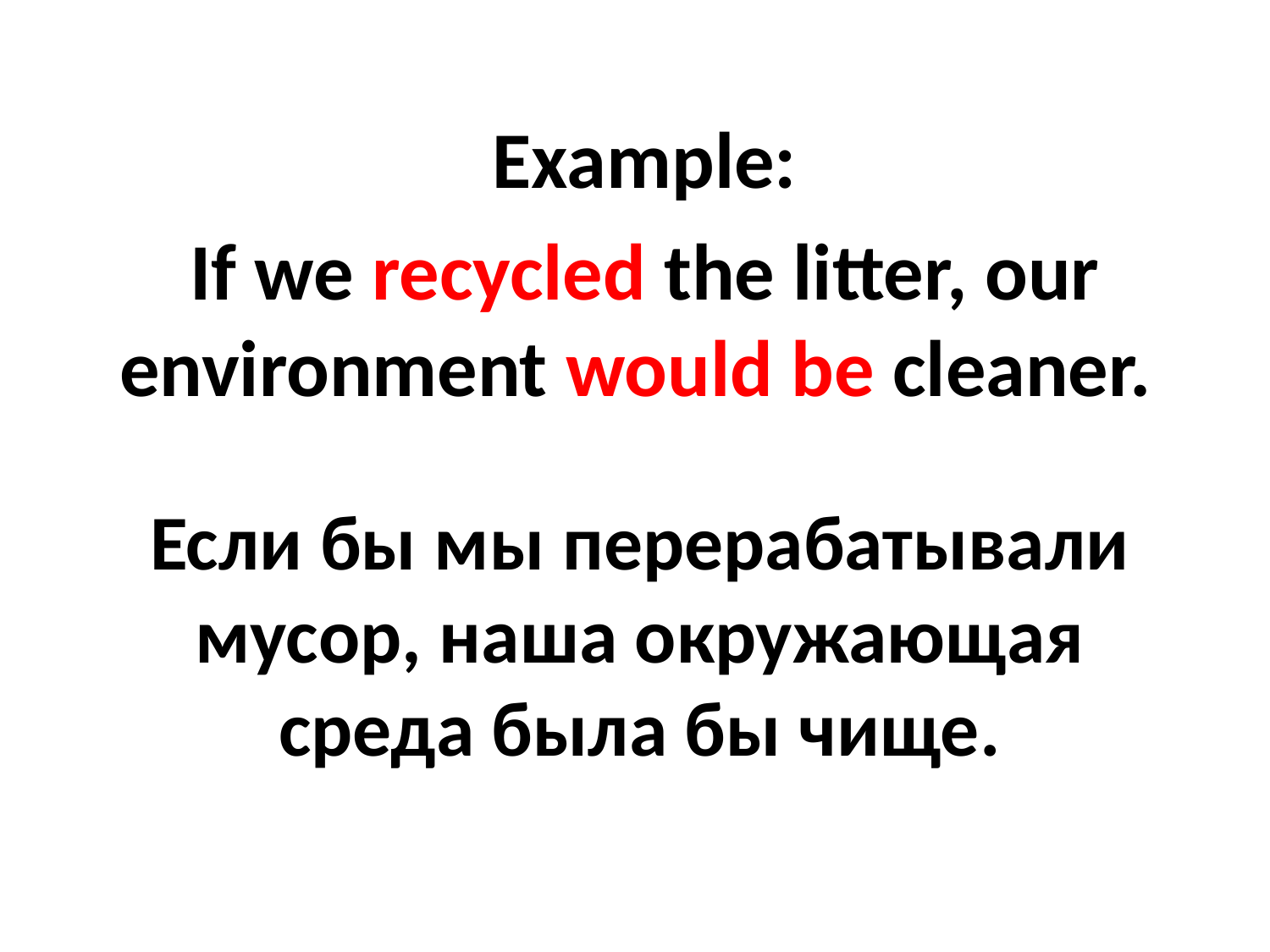

Example:
If we recycled the litter, our environment would be cleaner.
# Если бы мы перерабатывали мусор, наша окружающая среда была бы чище.